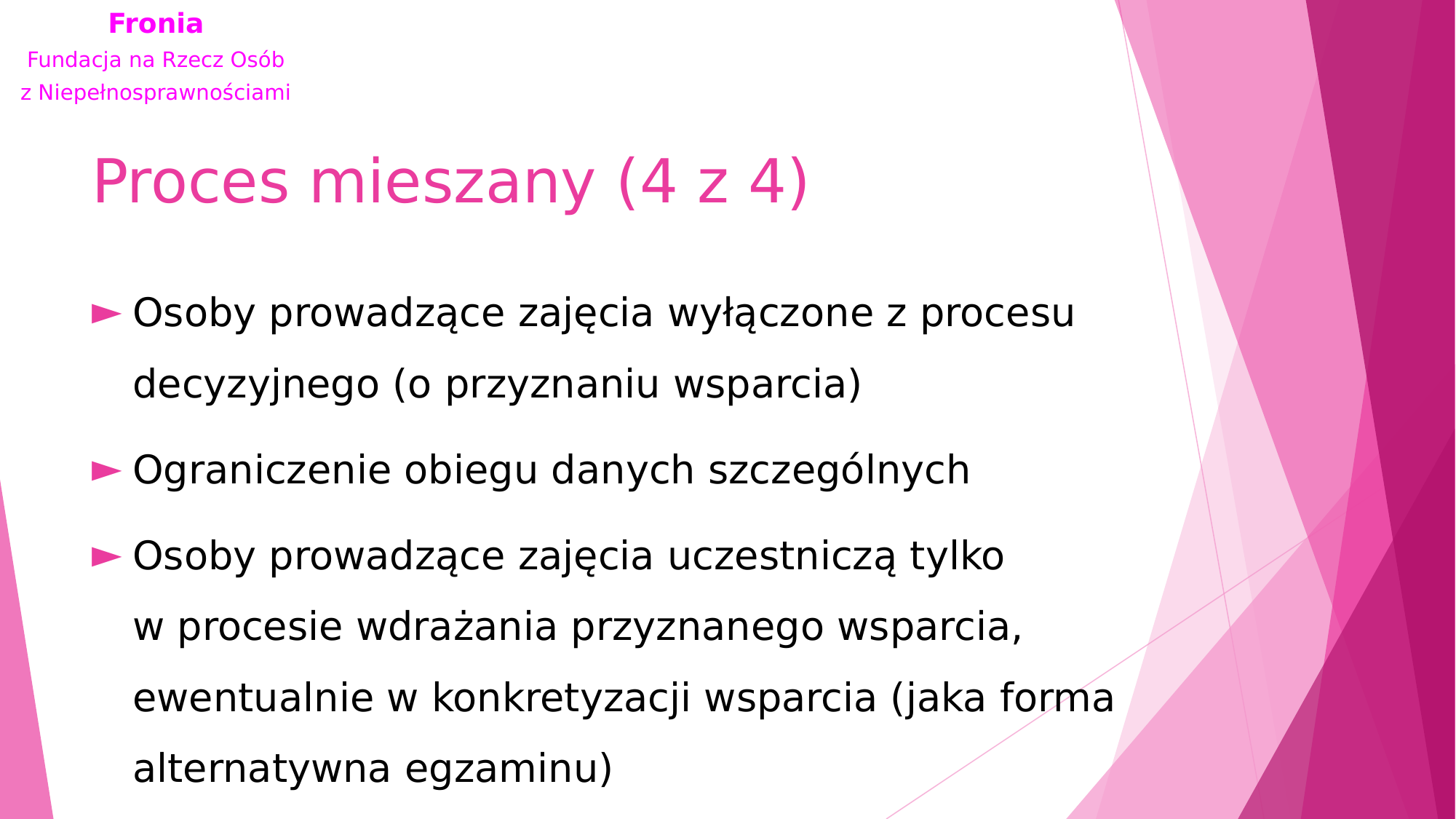

# Proces mieszany (4 z 4)
Osoby prowadzące zajęcia wyłączone z procesu decyzyjnego (o przyznaniu wsparcia)
Ograniczenie obiegu danych szczególnych
Osoby prowadzące zajęcia uczestniczą tylko w procesie wdrażania przyznanego wsparcia, ewentualnie w konkretyzacji wsparcia (jaka forma alternatywna egzaminu)